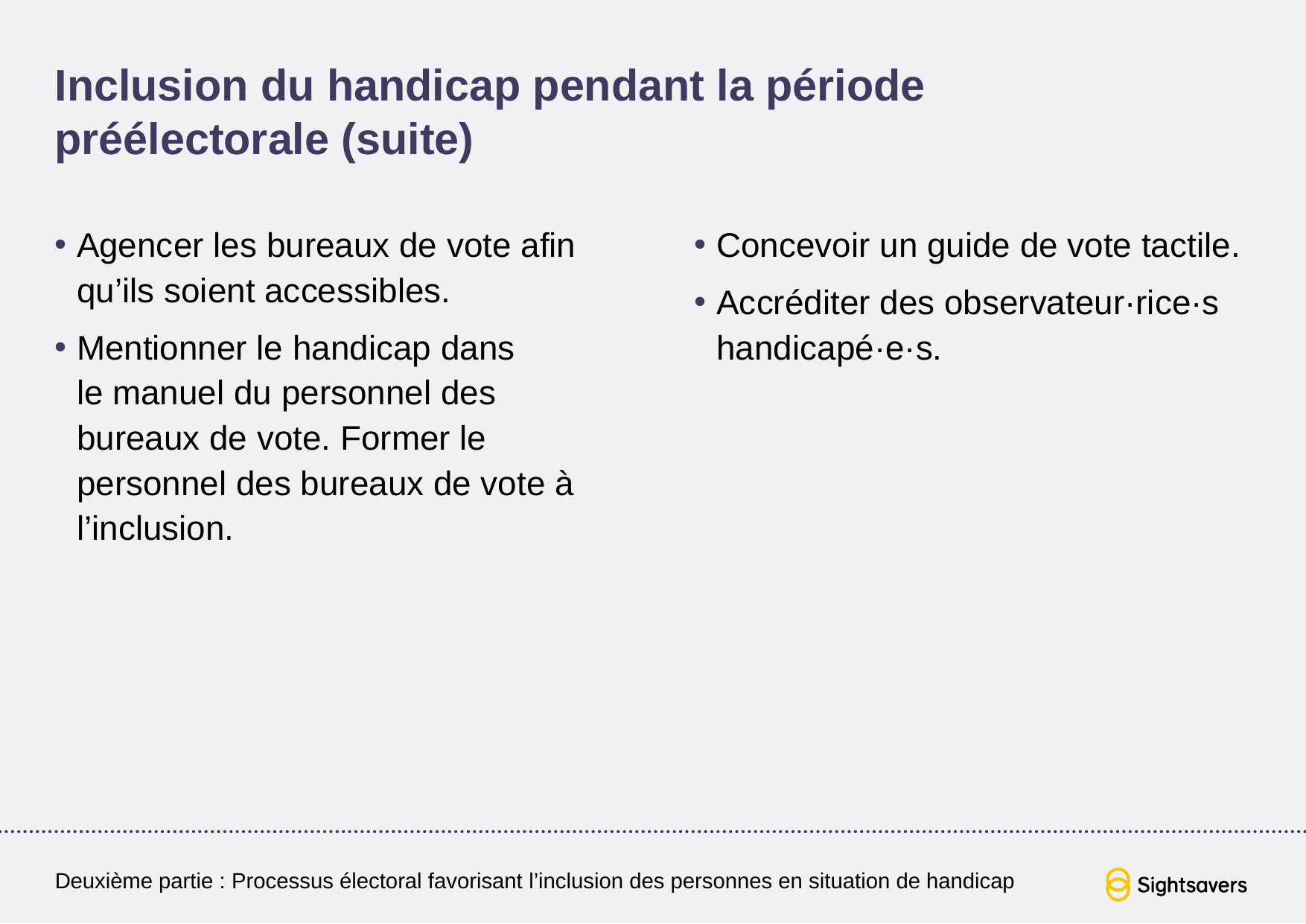

# Inclusion du handicap pendant la période préélectorale (suite)
Agencer les bureaux de vote afin qu’ils soient accessibles.
Mentionner le handicap dans
le manuel du personnel des bureaux de vote. Former le personnel des bureaux de vote à l’inclusion.
Concevoir un guide de vote tactile.
Accréditer des observateur·rice·s handicapé·e·s.
Deuxième partie : Processus électoral favorisant l’inclusion des personnes en situation de handicap